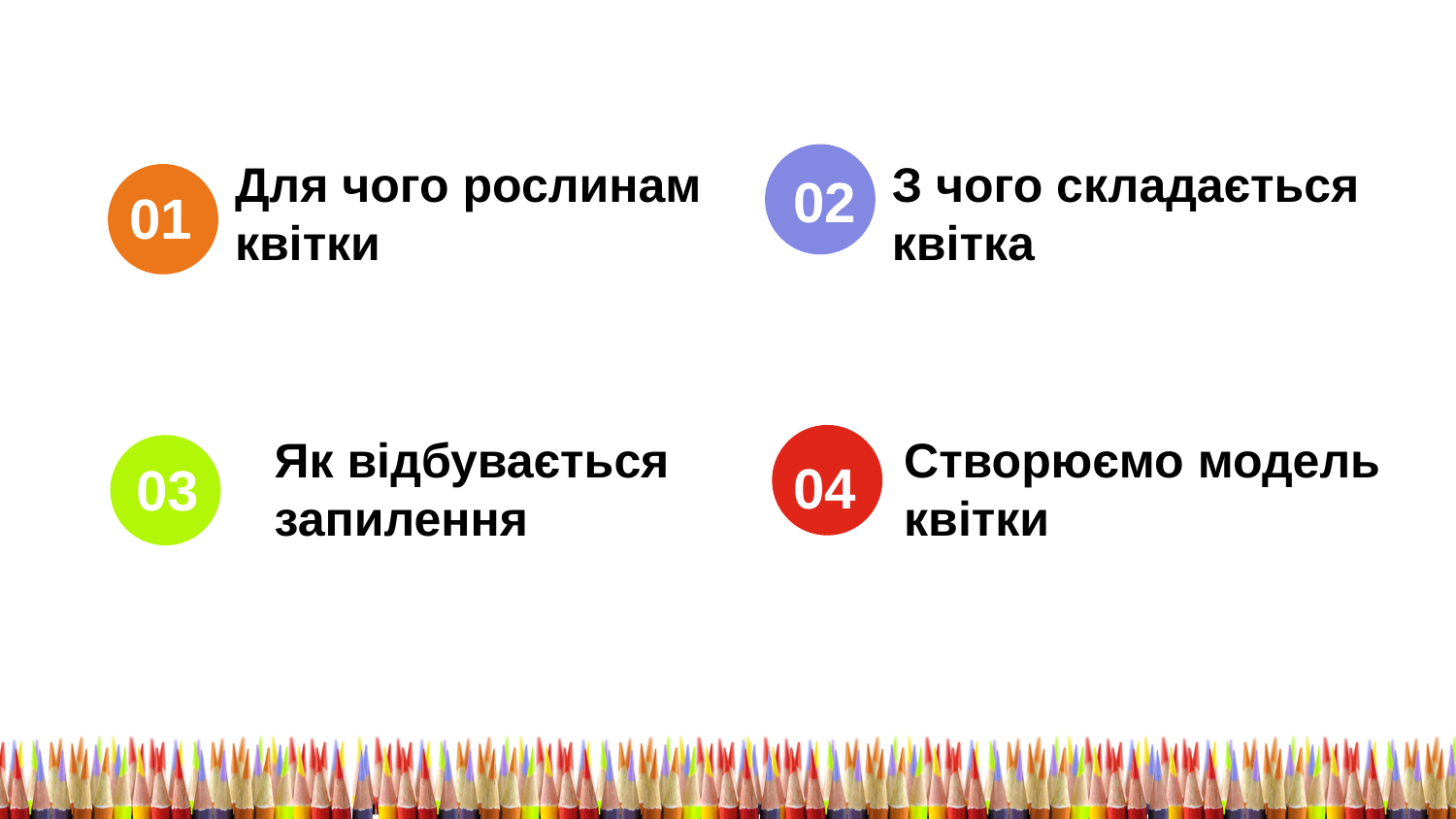

З чого складається
квітка
Для чого рослинам
квітки

02
01
Як відбувається запилення
Створюємо модель квітки

04
03